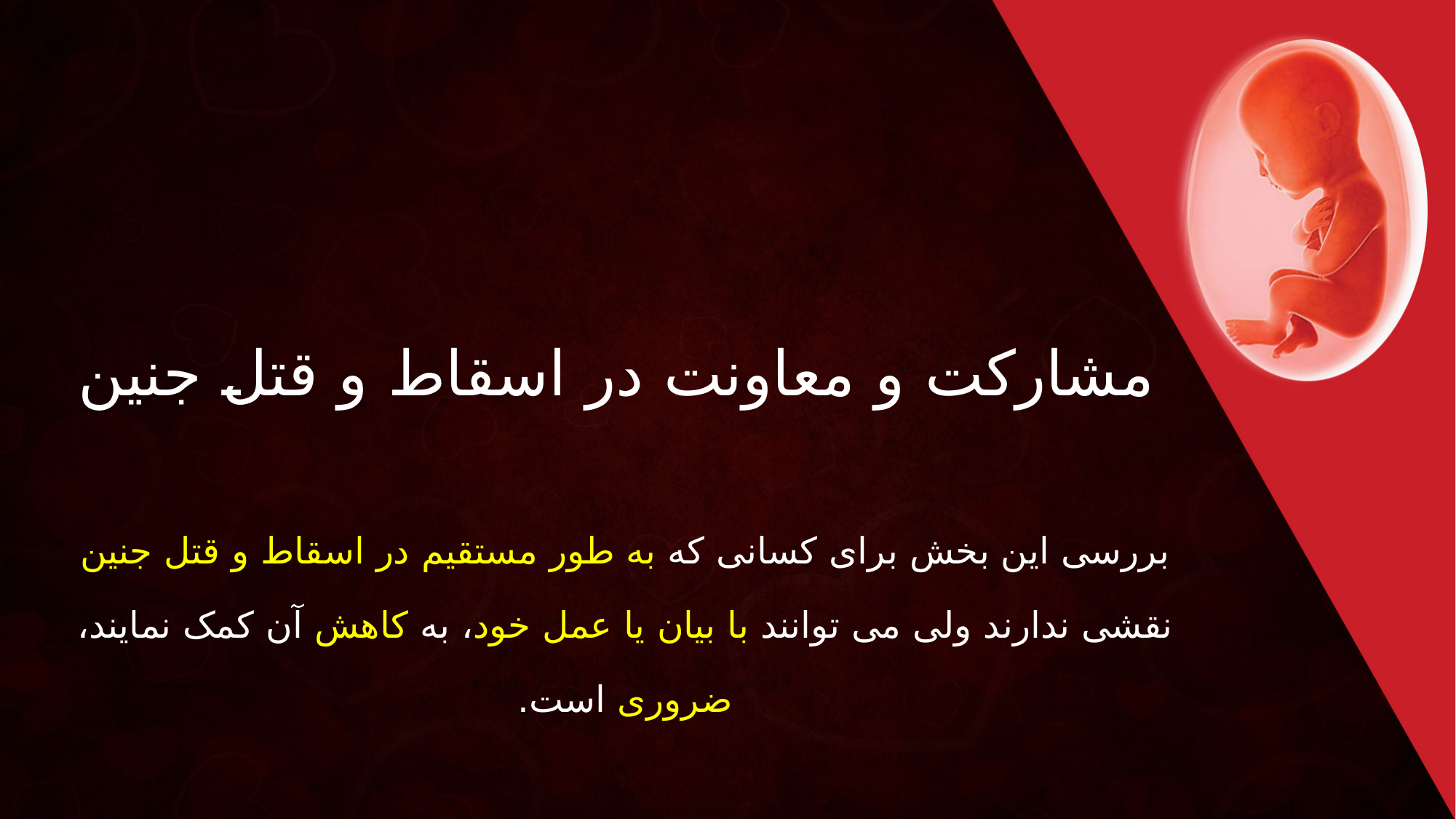

# مشارکت و معاونت در اسقاط و قتل جنین
بررسی این بخش برای کسانی که به طور مستقیم در اسقاط و قتل جنین نقشی ندارند ولی می توانند با بیان یا عمل خود، به کاهش آن کمک نمایند، ضروری است.